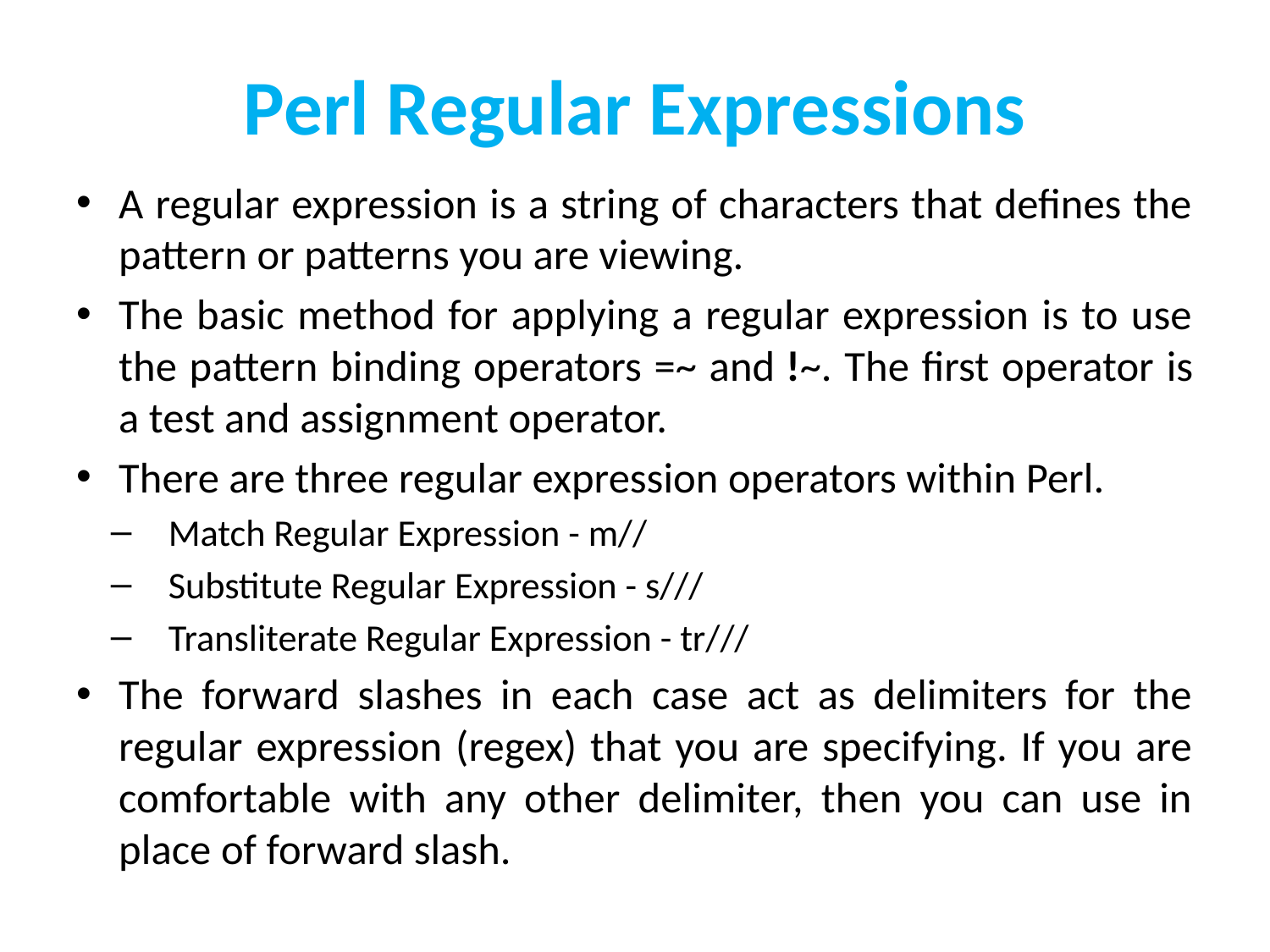

# Perl Regular Expressions
A regular expression is a string of characters that defines the pattern or patterns you are viewing.
The basic method for applying a regular expression is to use the pattern binding operators =~ and !~. The first operator is a test and assignment operator.
There are three regular expression operators within Perl.
Match Regular Expression - m//
Substitute Regular Expression - s///
Transliterate Regular Expression - tr///
The forward slashes in each case act as delimiters for the regular expression (regex) that you are specifying. If you are comfortable with any other delimiter, then you can use in place of forward slash.